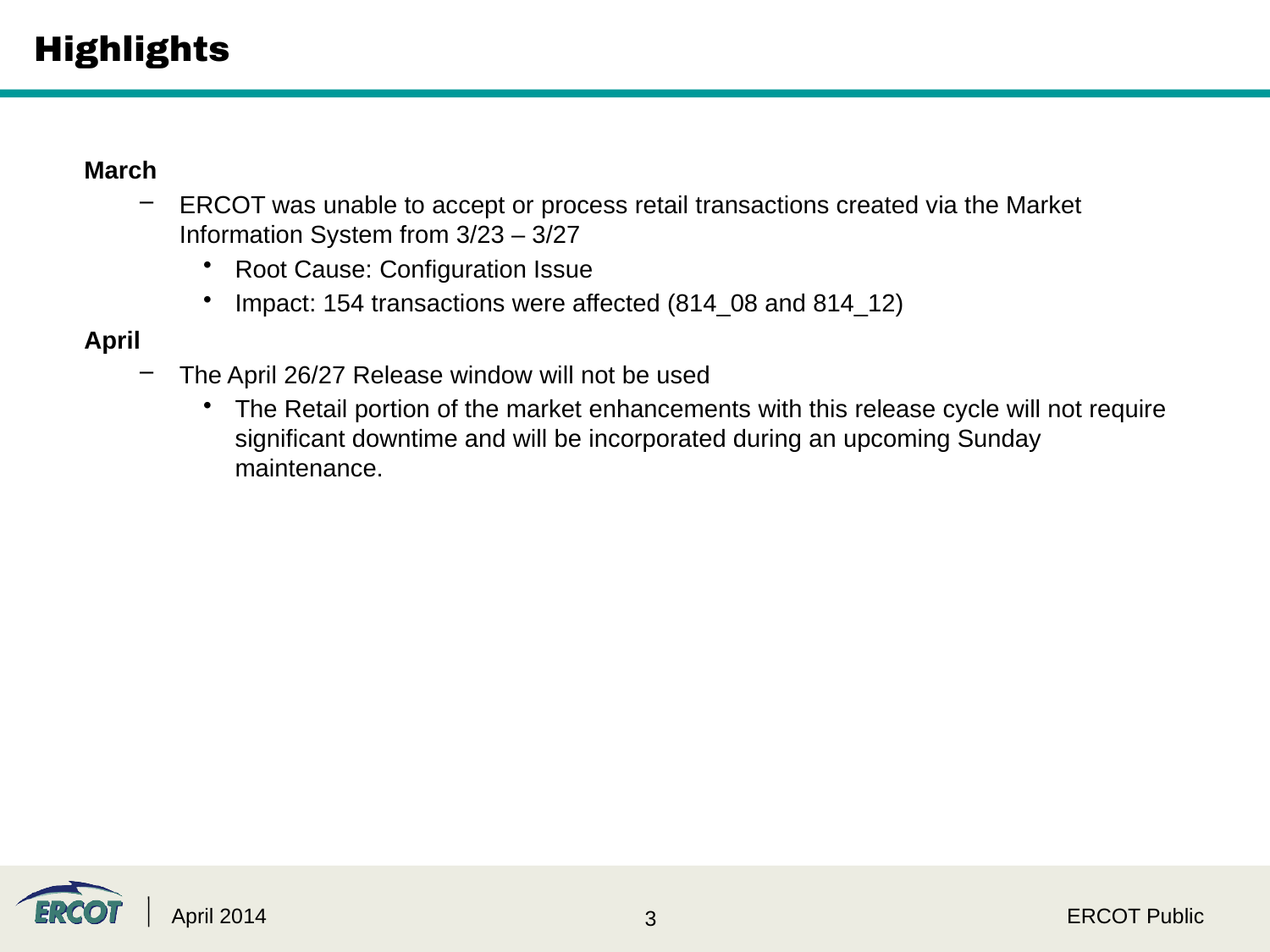

# Highlights
March
ERCOT was unable to accept or process retail transactions created via the Market Information System from 3/23 – 3/27
Root Cause: Configuration Issue
Impact: 154 transactions were affected (814_08 and 814_12)
April
The April 26/27 Release window will not be used
The Retail portion of the market enhancements with this release cycle will not require significant downtime and will be incorporated during an upcoming Sunday maintenance.

April 2014
ERCOT Public